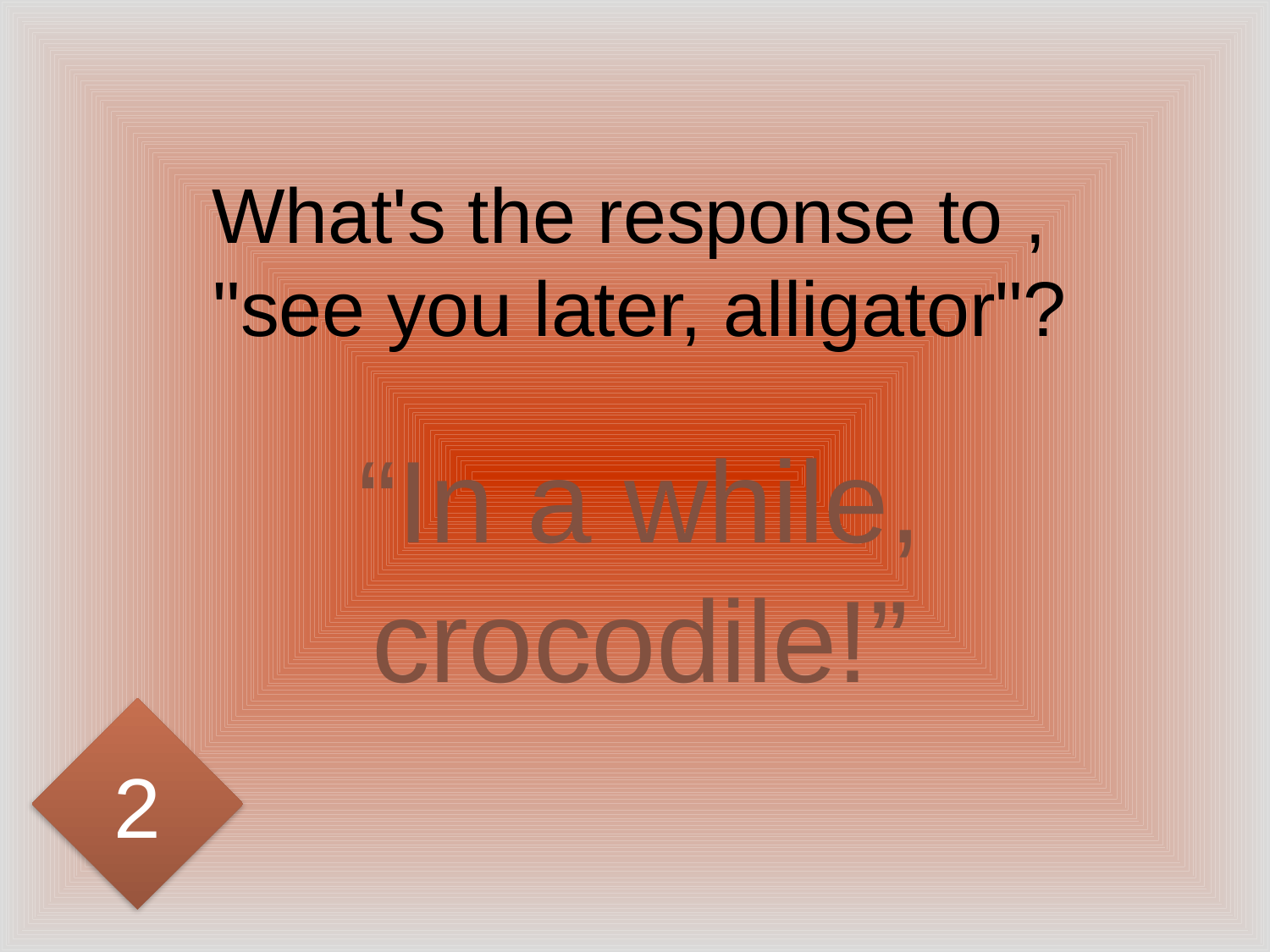

# What's the response to , "see you later, alligator"?
“In a while, crocodile!”
2